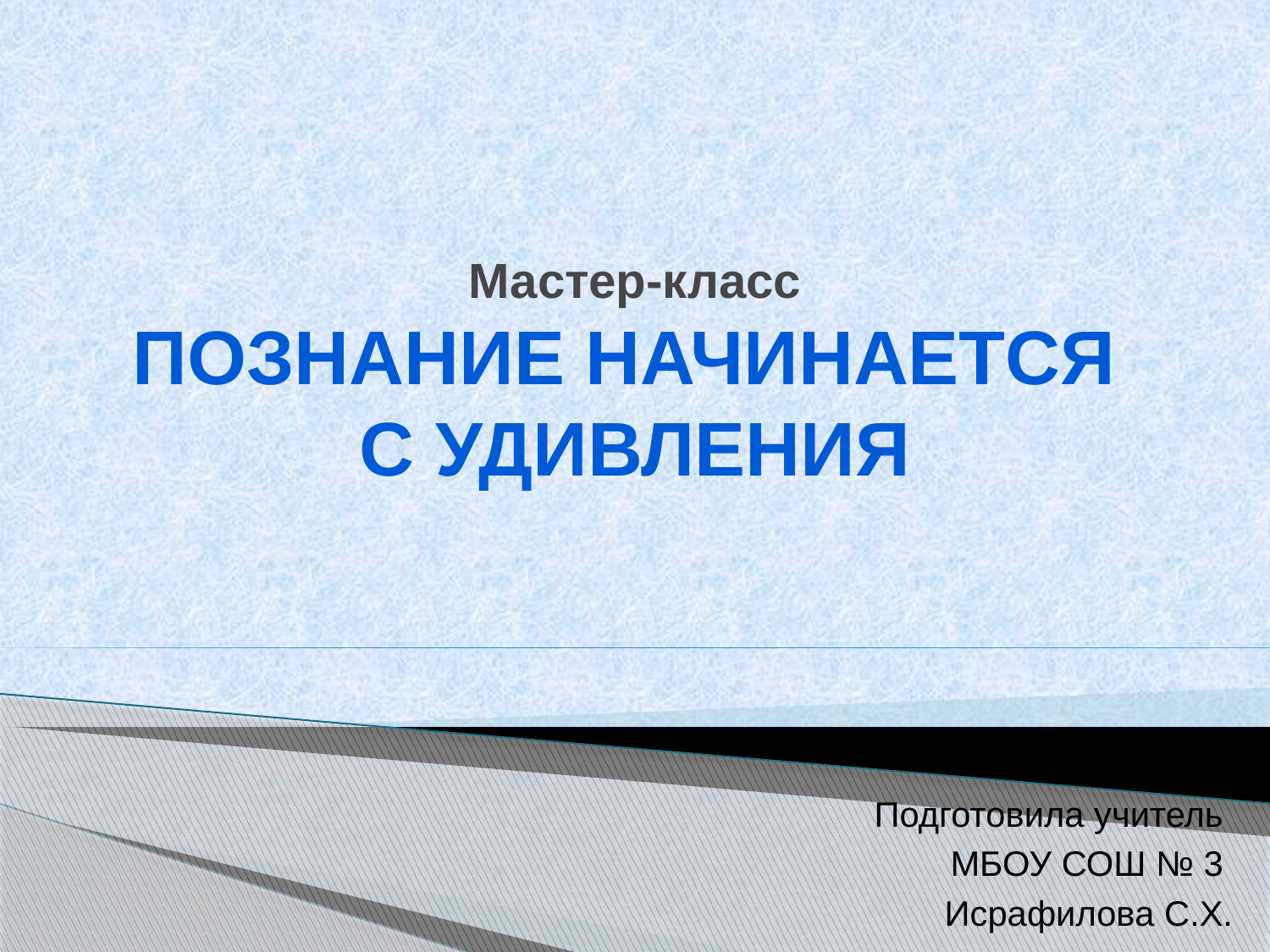

# Мастер-класс Познание начинается с удивления
Подготовила учитель
МБОУ СОШ № 3
Исрафилова С.Х.